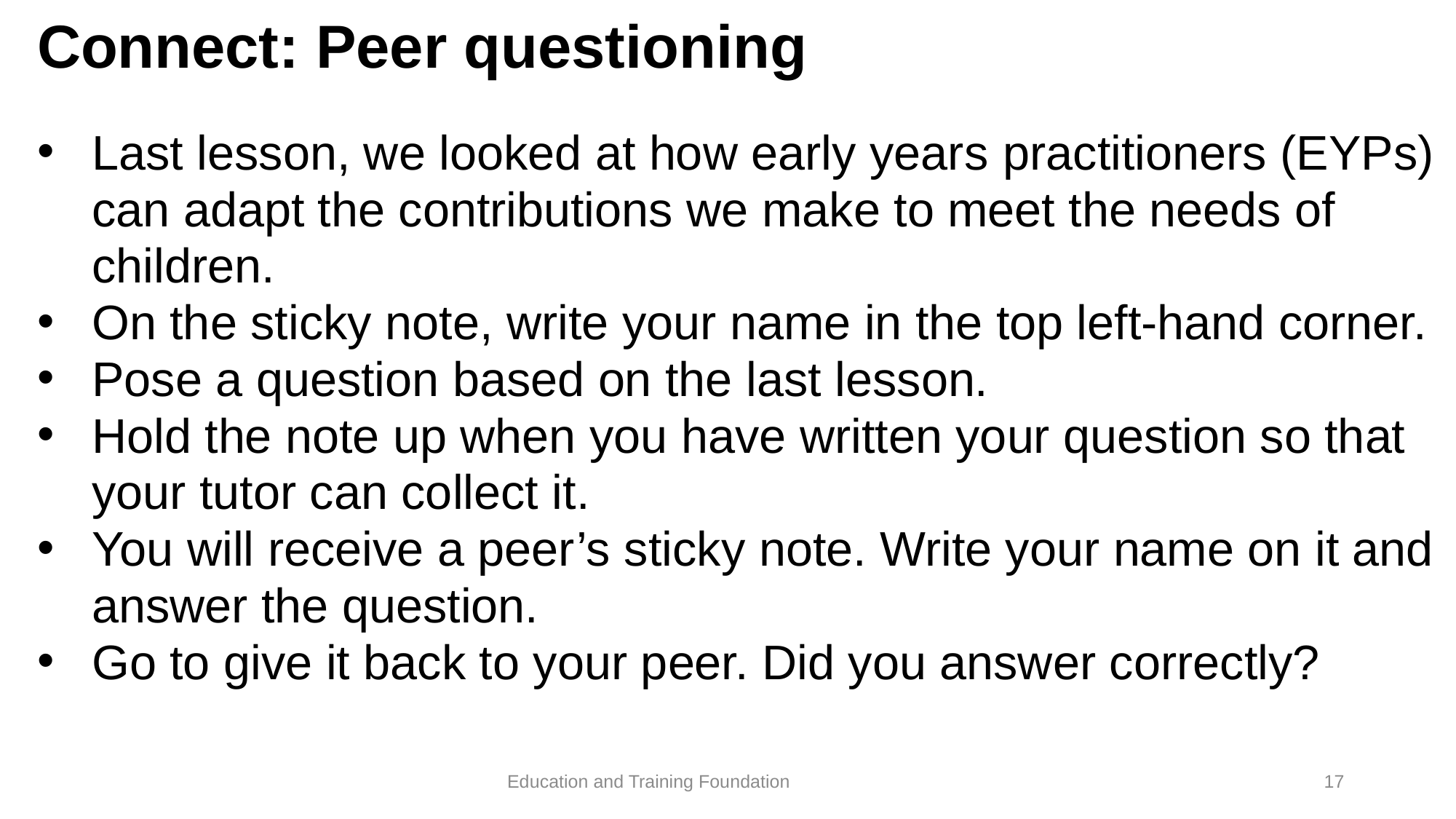

# Connect: Peer questioning
Last lesson, we looked at how early years practitioners (EYPs) can adapt the contributions we make to meet the needs of children.
On the sticky note, write your name in the top left-hand corner.
Pose a question based on the last lesson.
Hold the note up when you have written your question so that your tutor can collect it.
You will receive a peer’s sticky note. Write your name on it and answer the question.
Go to give it back to your peer. Did you answer correctly?

17
Education and Training Foundation